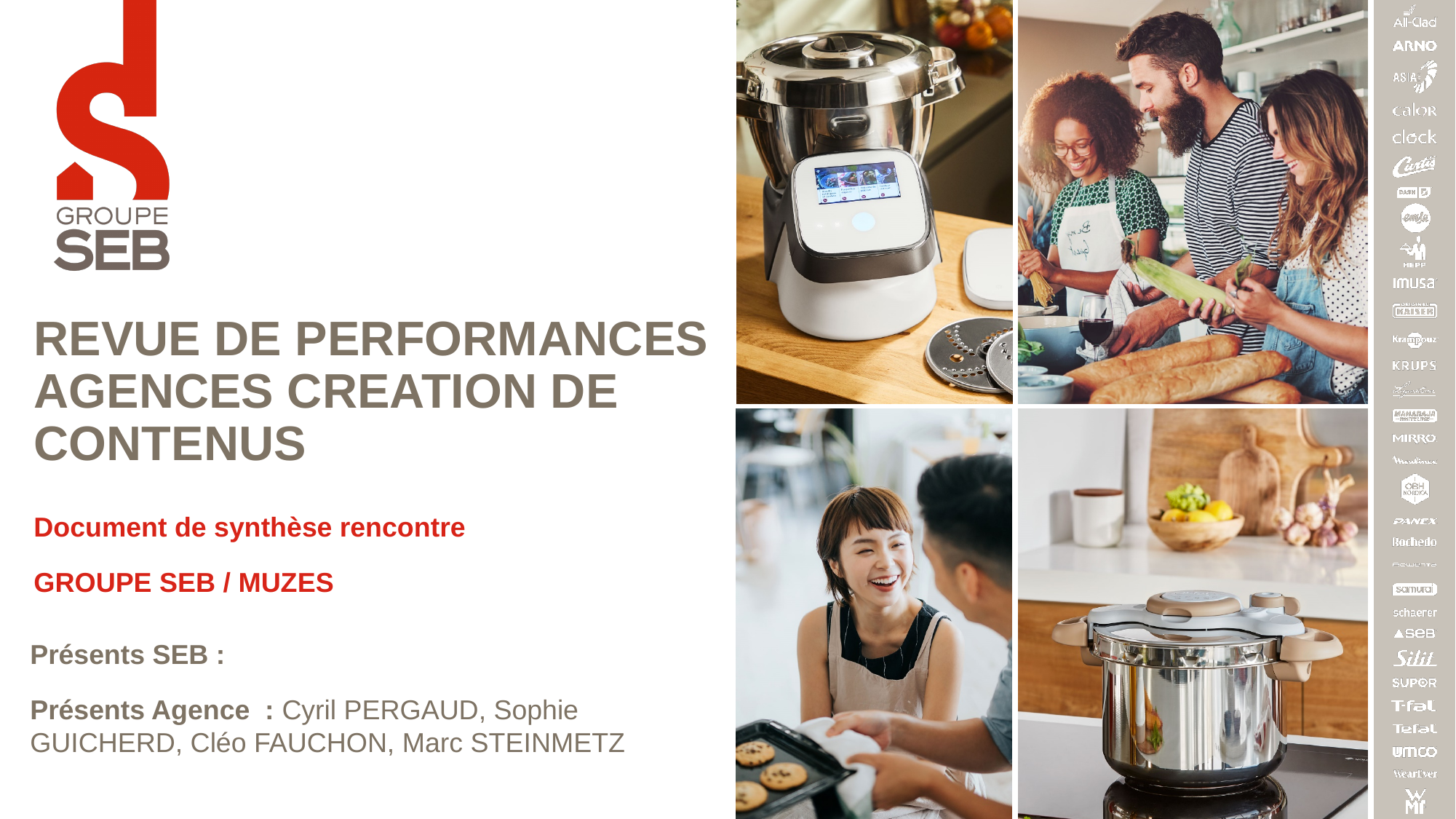

# Revue de performances AGENCEs creation de contenus
Document de synthèse rencontre
GROUPE SEB / MUZES
Présents SEB :
Présents Agence  : Cyril PERGAUD, Sophie GUICHERD, Cléo FAUCHON, Marc STEINMETZ